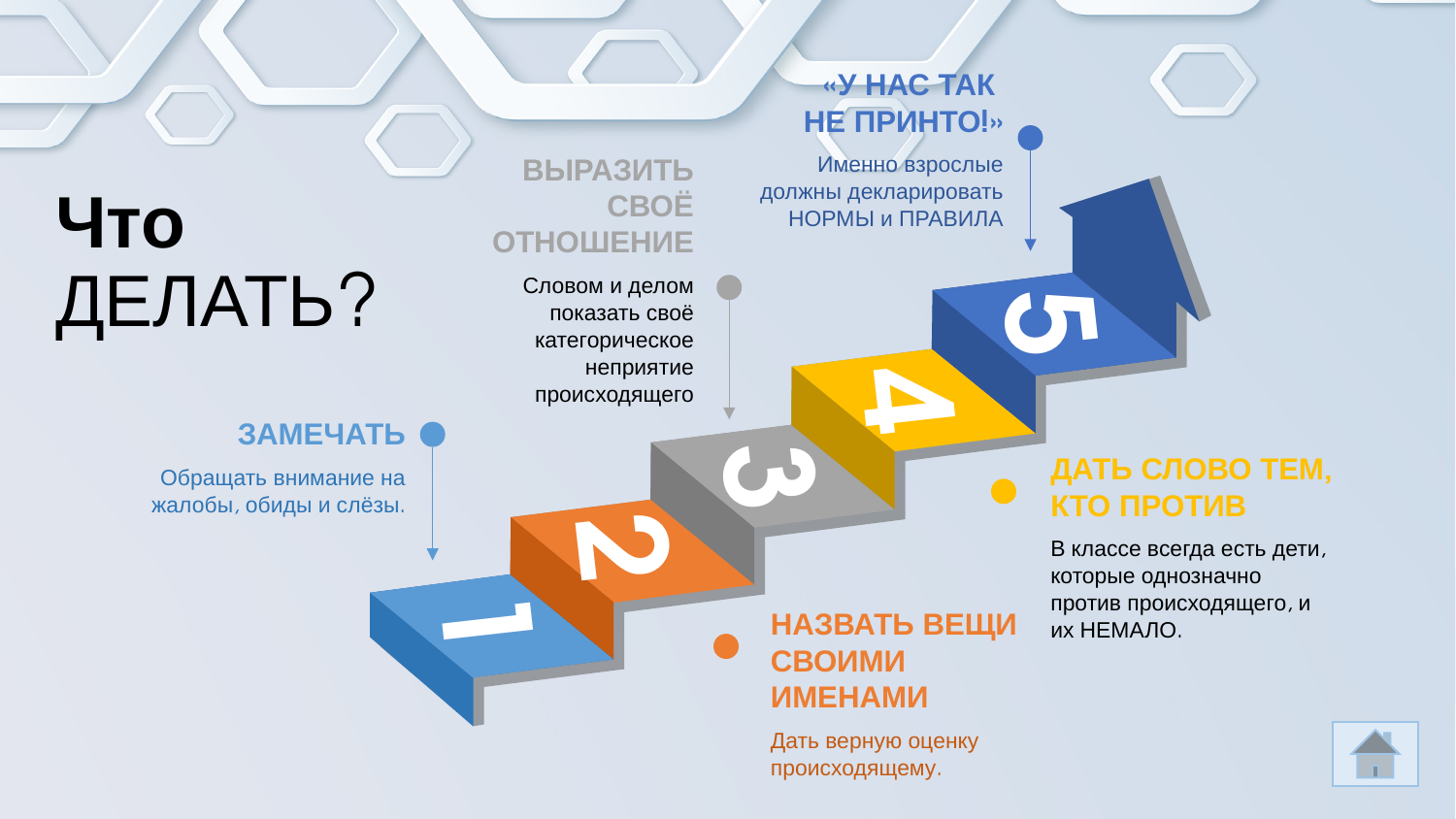

«У нас так
НЕ ПРИНТО!»
Именно взрослые должны декларировать НОРМЫ и ПРАВИЛА

Выразить своё отношение
Словом и делом показать своё категорическое неприятие происходящего

# Что ДЕЛАТЬ?
5

4

3
ЗАМЕЧАТЬ
Обращать внимание на жалобы, обиды и слёзы.

ДАТЬ слово тем, кто против
В классе всегда есть дети, которые однозначно против происходящего, и их НЕМАЛО.

2

1

Назвать вещи своими именами
Дать верную оценку происходящему.